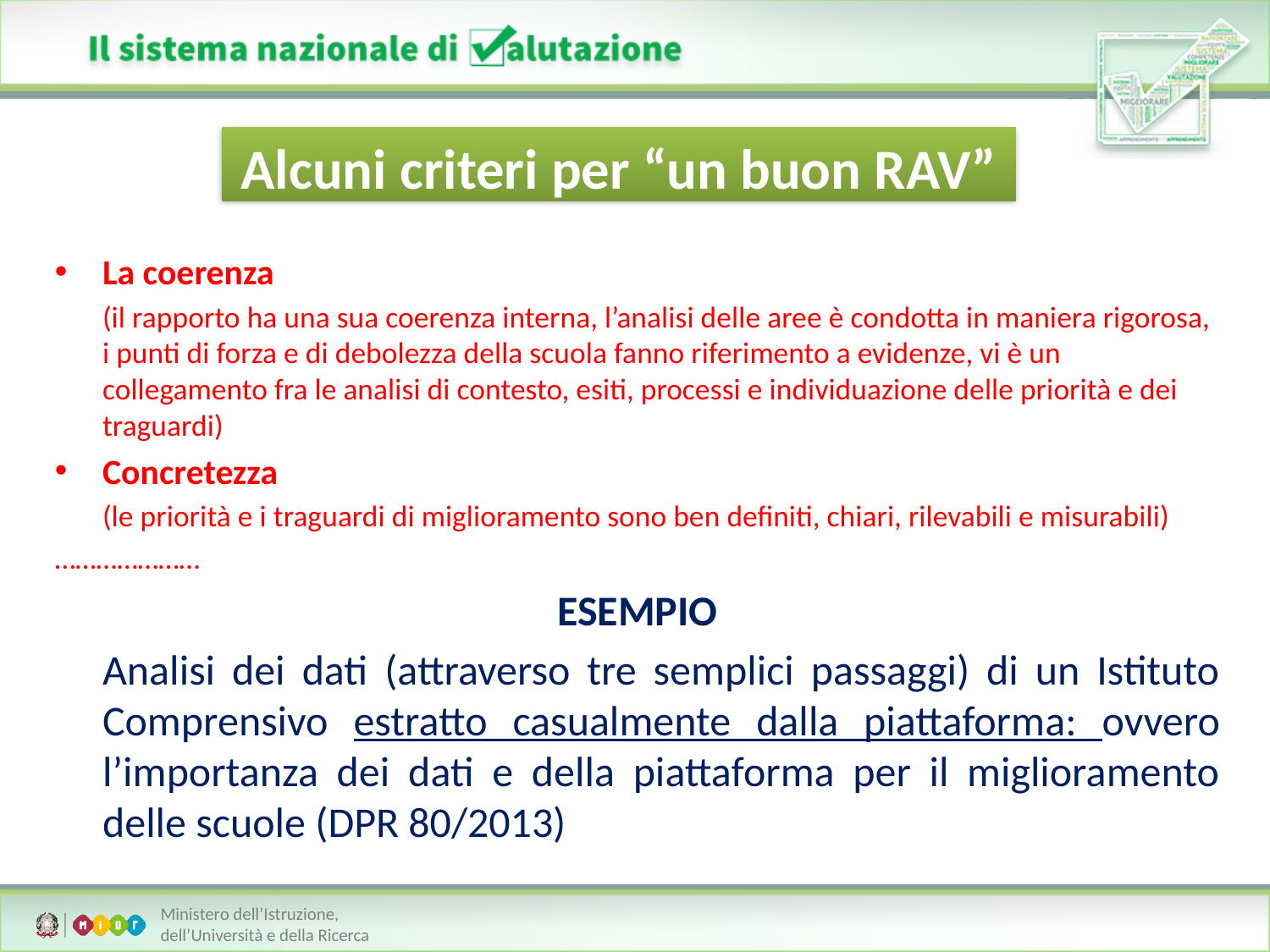

# Alcuni criteri per “un buon RAV”
La coerenza
	(il rapporto ha una sua coerenza interna, l’analisi delle aree è condotta in maniera rigorosa, i punti di forza e di debolezza della scuola fanno riferimento a evidenze, vi è un collegamento fra le analisi di contesto, esiti, processi e individuazione delle priorità e dei traguardi)
Concretezza
	(le priorità e i traguardi di miglioramento sono ben definiti, chiari, rilevabili e misurabili)
…………………
ESEMPIO
	Analisi dei dati (attraverso tre semplici passaggi) di un Istituto Comprensivo estratto casualmente dalla piattaforma: ovvero l’importanza dei dati e della piattaforma per il miglioramento delle scuole (DPR 80/2013)